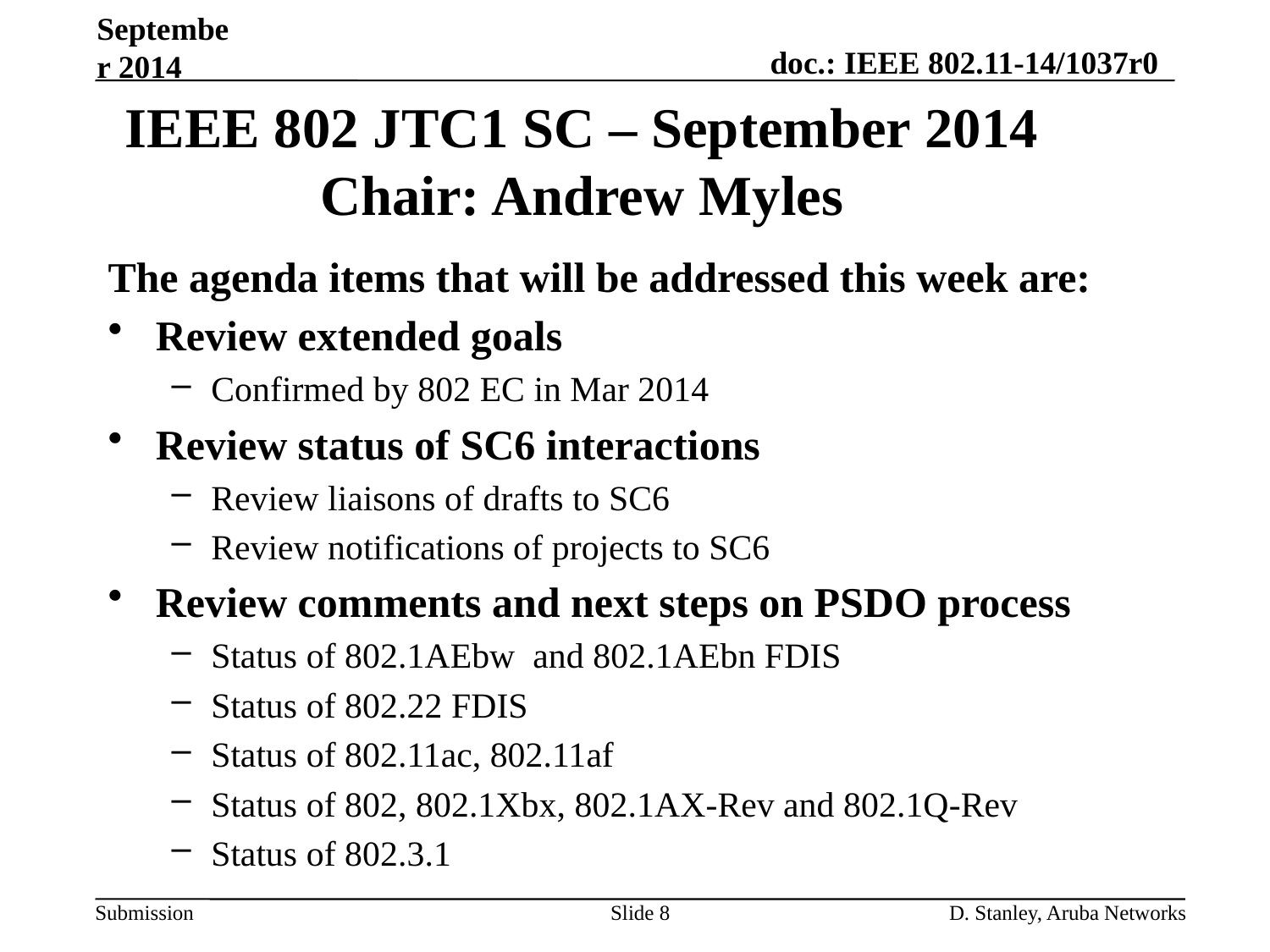

September 2014
IEEE 802 JTC1 SC – September 2014
Chair: Andrew Myles
The agenda items that will be addressed this week are:
Review extended goals
Confirmed by 802 EC in Mar 2014
Review status of SC6 interactions
Review liaisons of drafts to SC6
Review notifications of projects to SC6
Review comments and next steps on PSDO process
Status of 802.1AEbw  and 802.1AEbn FDIS
Status of 802.22 FDIS
Status of 802.11ac, 802.11af
Status of 802, 802.1Xbx, 802.1AX-Rev and 802.1Q-Rev
Status of 802.3.1
Slide 8
D. Stanley, Aruba Networks